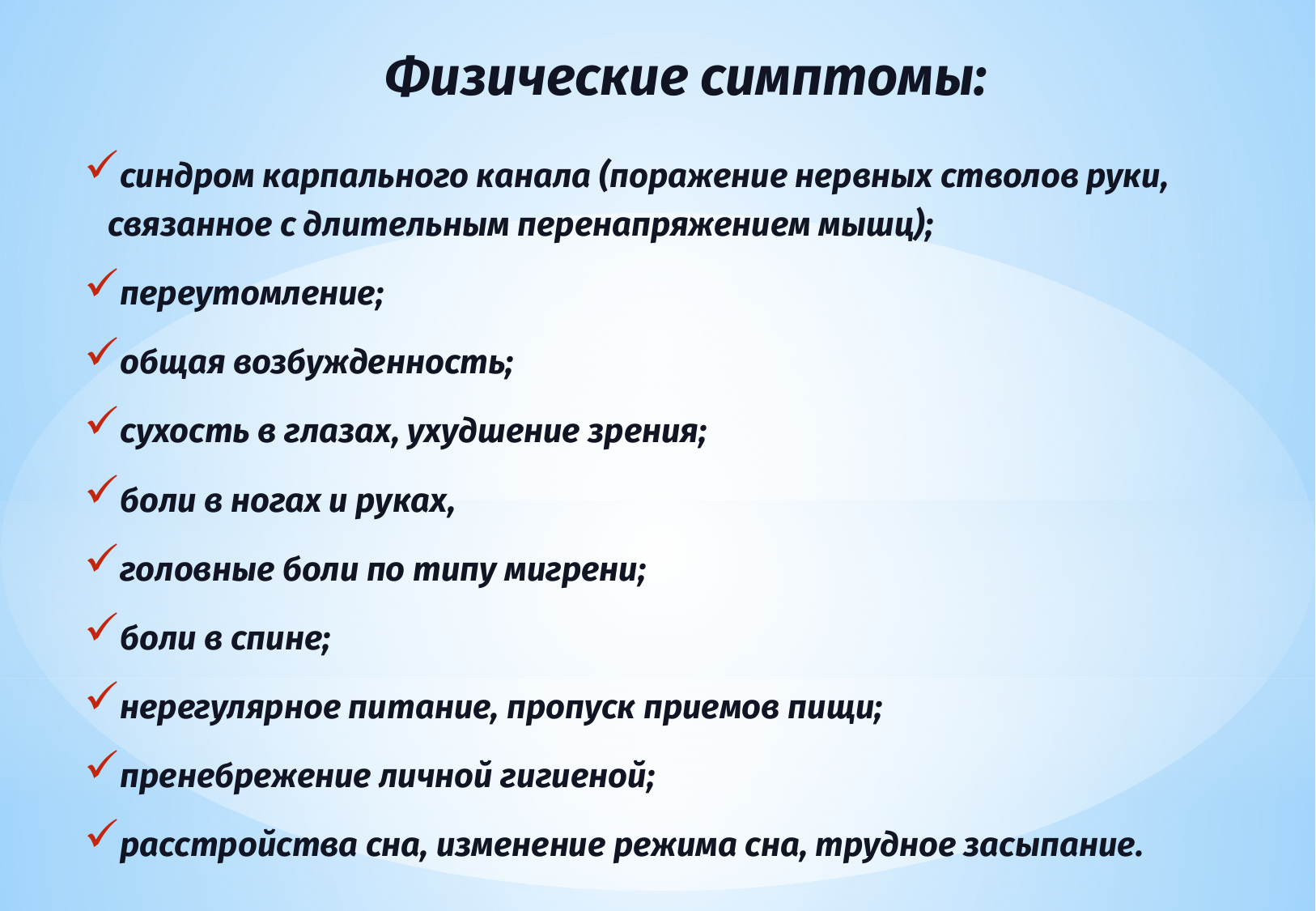

# Физические симптомы:
синдром карпального канала (поражение нервных стволов руки, связанное с длительным перенапряжением мышц);
переутомление;
общая возбужденность;
сухость в глазах, ухудшение зрения;
боли в ногах и руках,
головные боли по типу мигрени;
боли в спине;
нерегулярное питание, пропуск приемов пищи;
пренебрежение личной гигиеной;
расстройства сна, изменение режима сна, трудное засыпание.